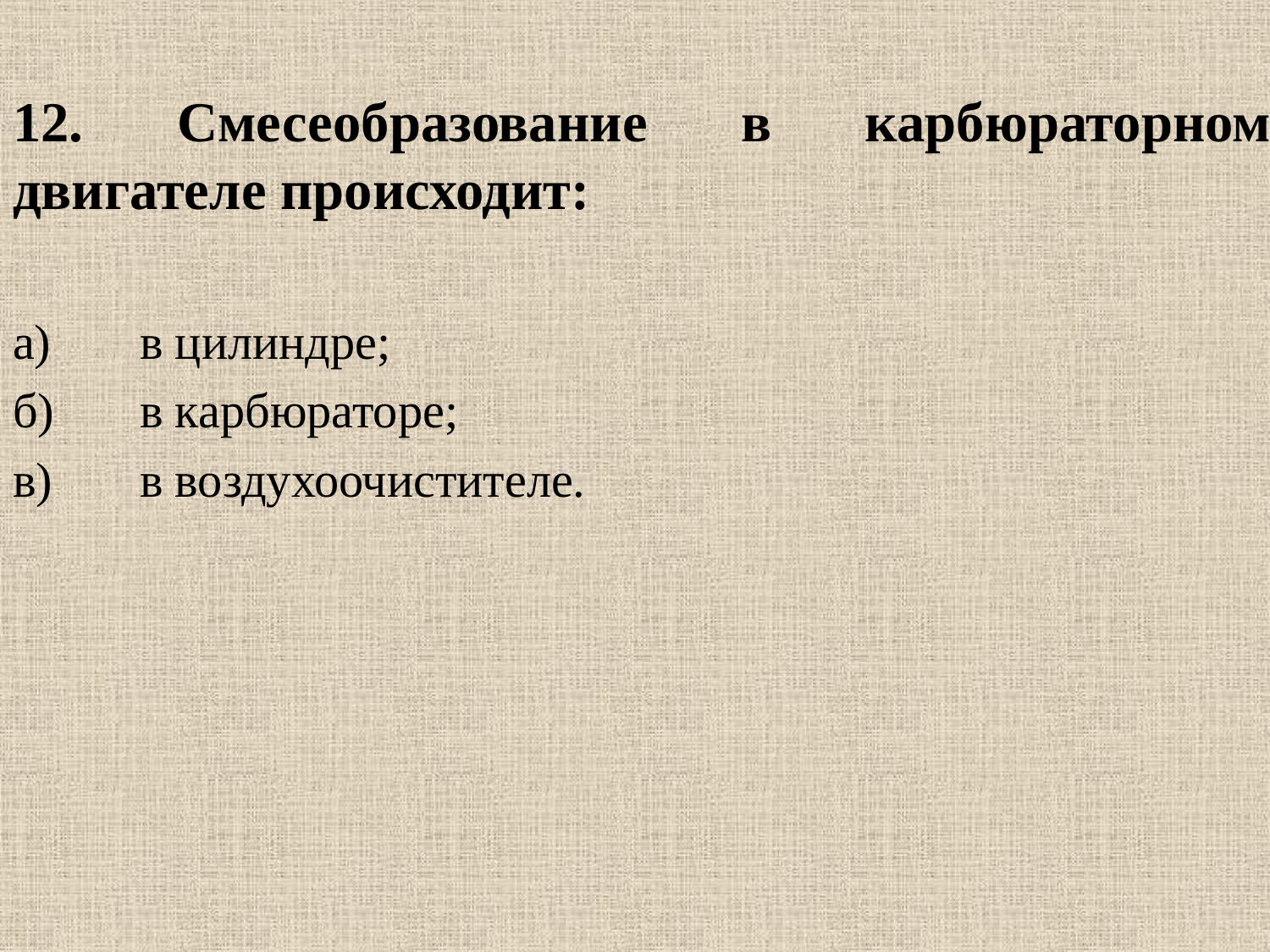

12. Смесеобразование в карбюраторном двигателе происходит:

а)	в цилиндре;
б)	в карбюраторе;
в)	в воздухоочистителе.